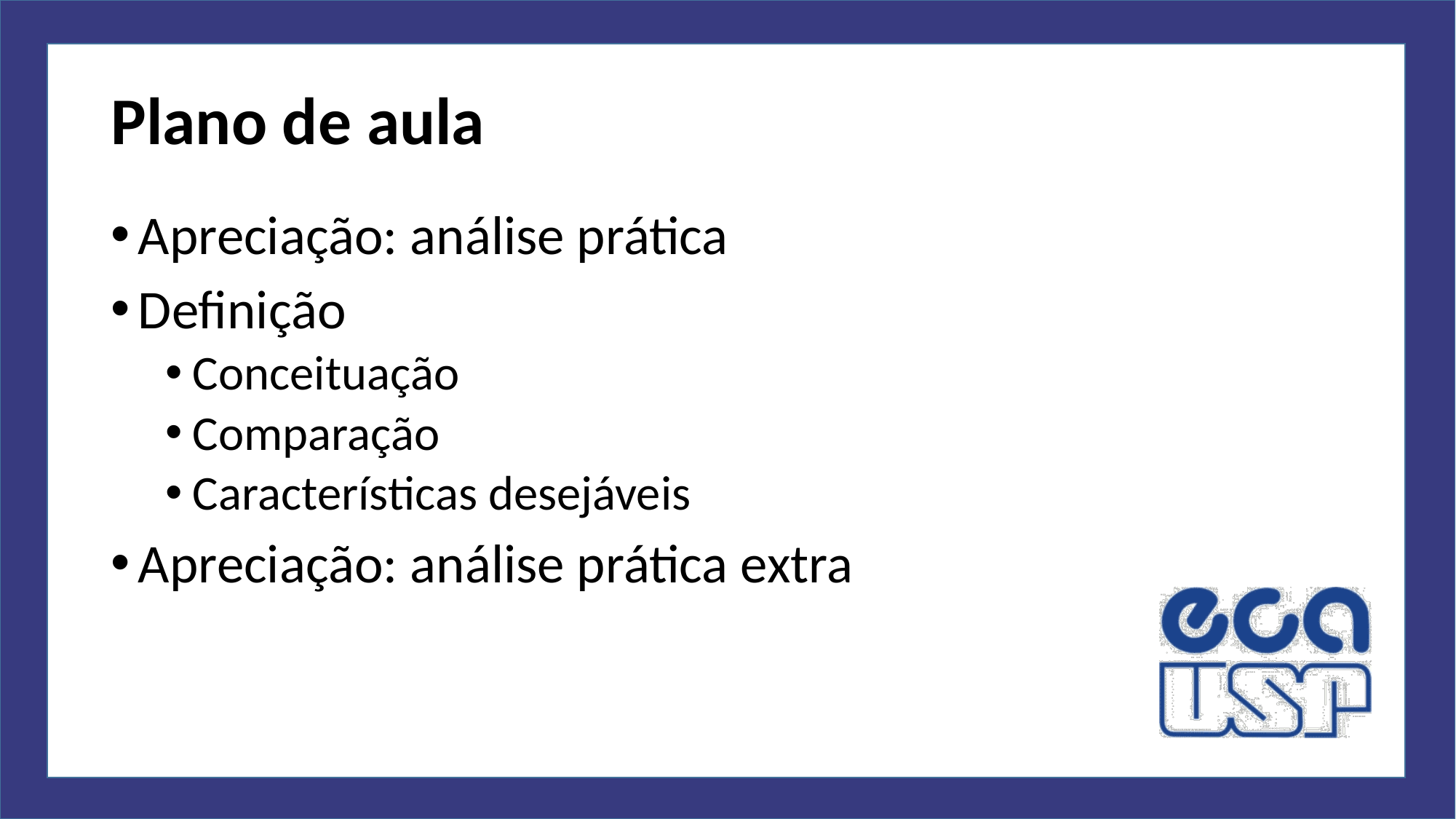

# Plano de aula
Apreciação: análise prática
Definição
Conceituação
Comparação
Características desejáveis
Apreciação: análise prática extra